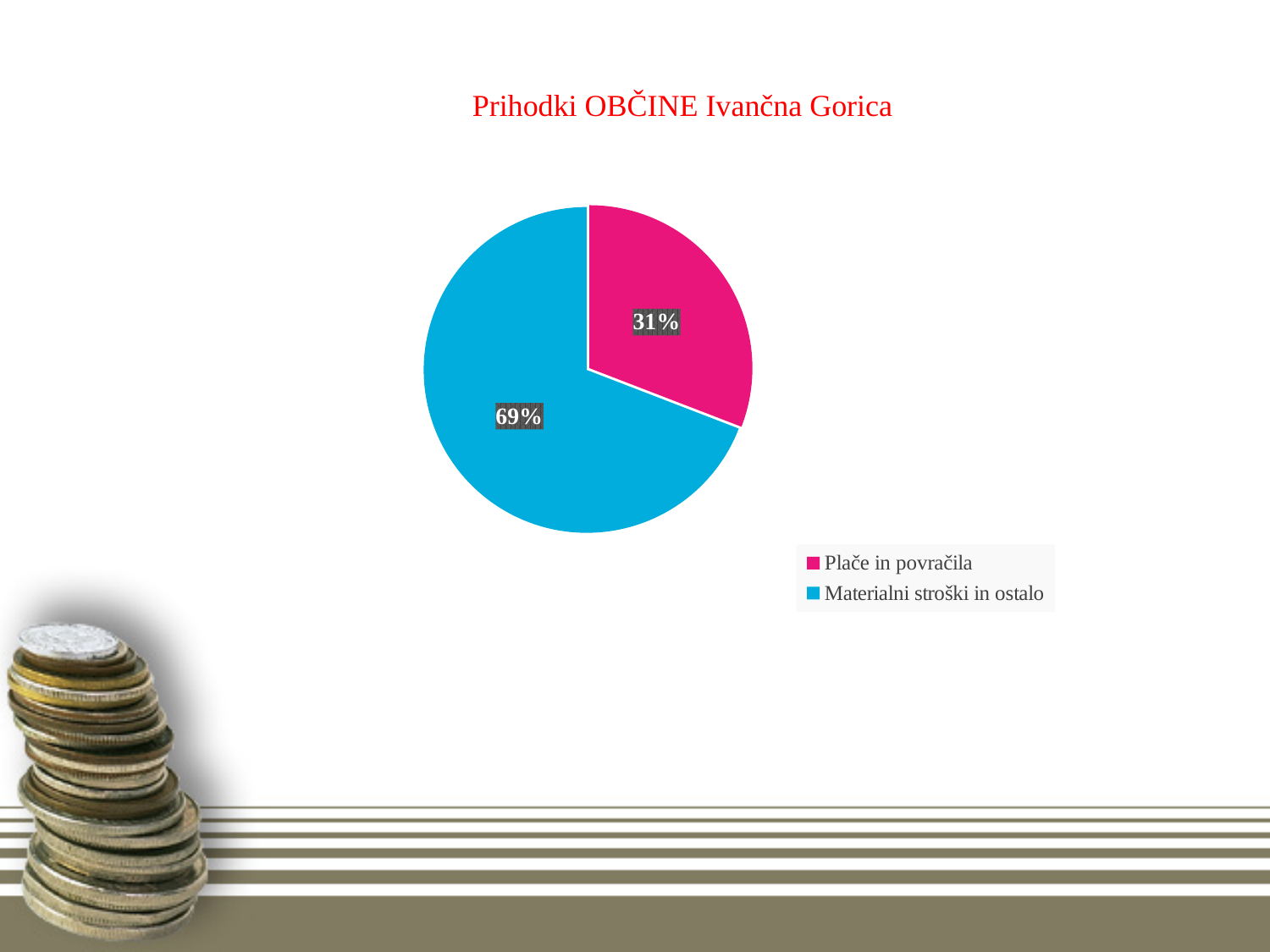

# Prihodki OBČINE Ivančna Gorica

### Chart

| Category | Leto 2018 |
|---|---|
| Plače in povračila | 115219.0 |
| Materialni stroški in ostalo | 258100.0 |